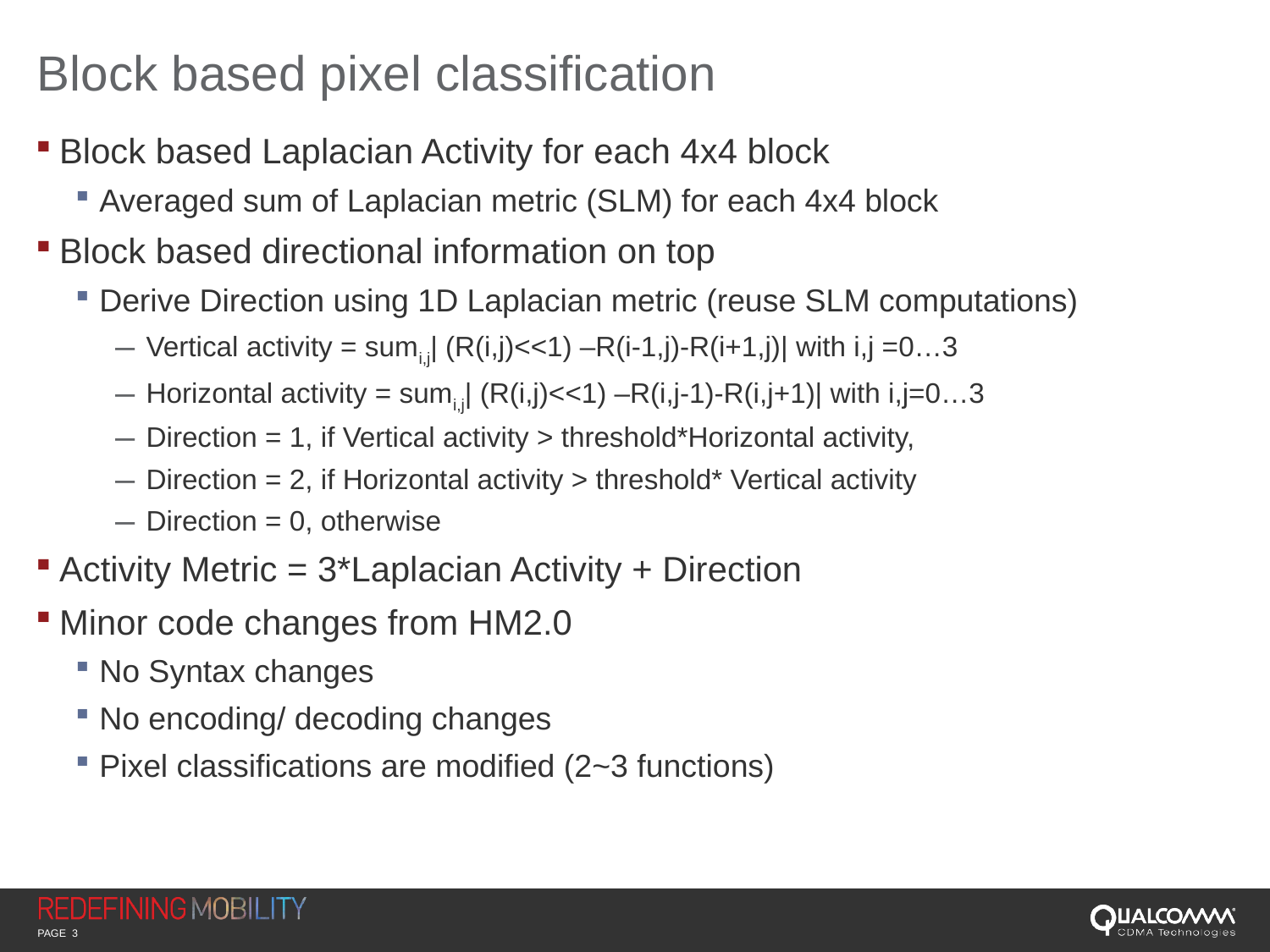

# Block based pixel classification
Block based Laplacian Activity for each 4x4 block
Averaged sum of Laplacian metric (SLM) for each 4x4 block
Block based directional information on top
Derive Direction using 1D Laplacian metric (reuse SLM computations)
Vertical activity = sumi,j| (R(i,j)<<1) –R(i-1,j)-R(i+1,j)| with i,j =0…3
Horizontal activity = sumi,j| (R(i,j)<<1) –R(i,j-1)-R(i,j+1)| with i,j=0…3
Direction = 1, if Vertical activity > threshold*Horizontal activity,
Direction = 2, if Horizontal activity > threshold* Vertical activity
Direction = 0, otherwise
Activity Metric = 3*Laplacian Activity + Direction
Minor code changes from HM2.0
No Syntax changes
No encoding/ decoding changes
Pixel classifications are modified (2~3 functions)